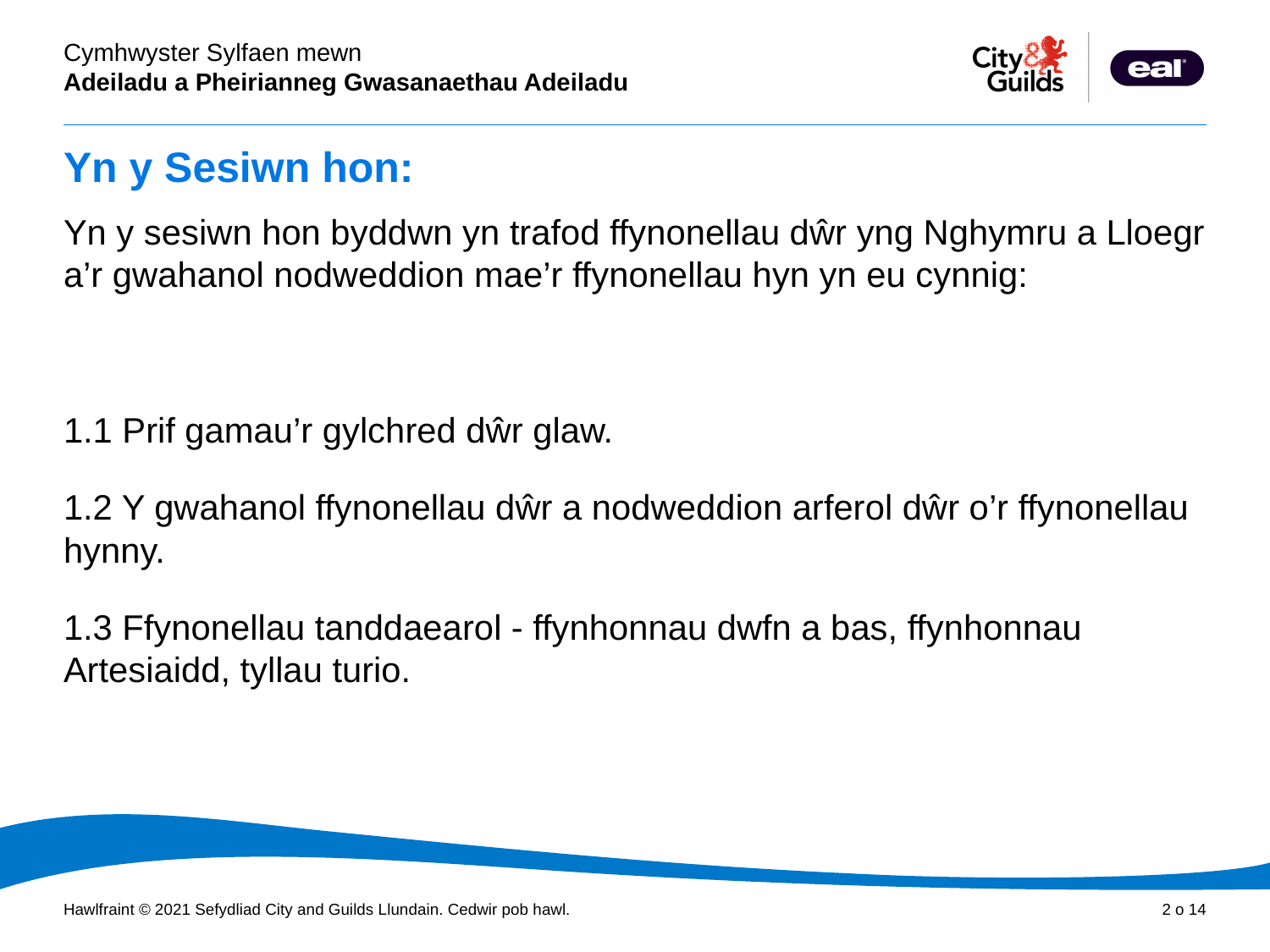

# Yn y Sesiwn hon:
Yn y sesiwn hon byddwn yn trafod ffynonellau dŵr yng Nghymru a Lloegr a’r gwahanol nodweddion mae’r ffynonellau hyn yn eu cynnig:

1.1 Prif gamau’r gylchred dŵr glaw.
1.2 Y gwahanol ffynonellau dŵr a nodweddion arferol dŵr o’r ffynonellau hynny.
1.3 Ffynonellau tanddaearol - ffynhonnau dwfn a bas, ffynhonnau Artesiaidd, tyllau turio.